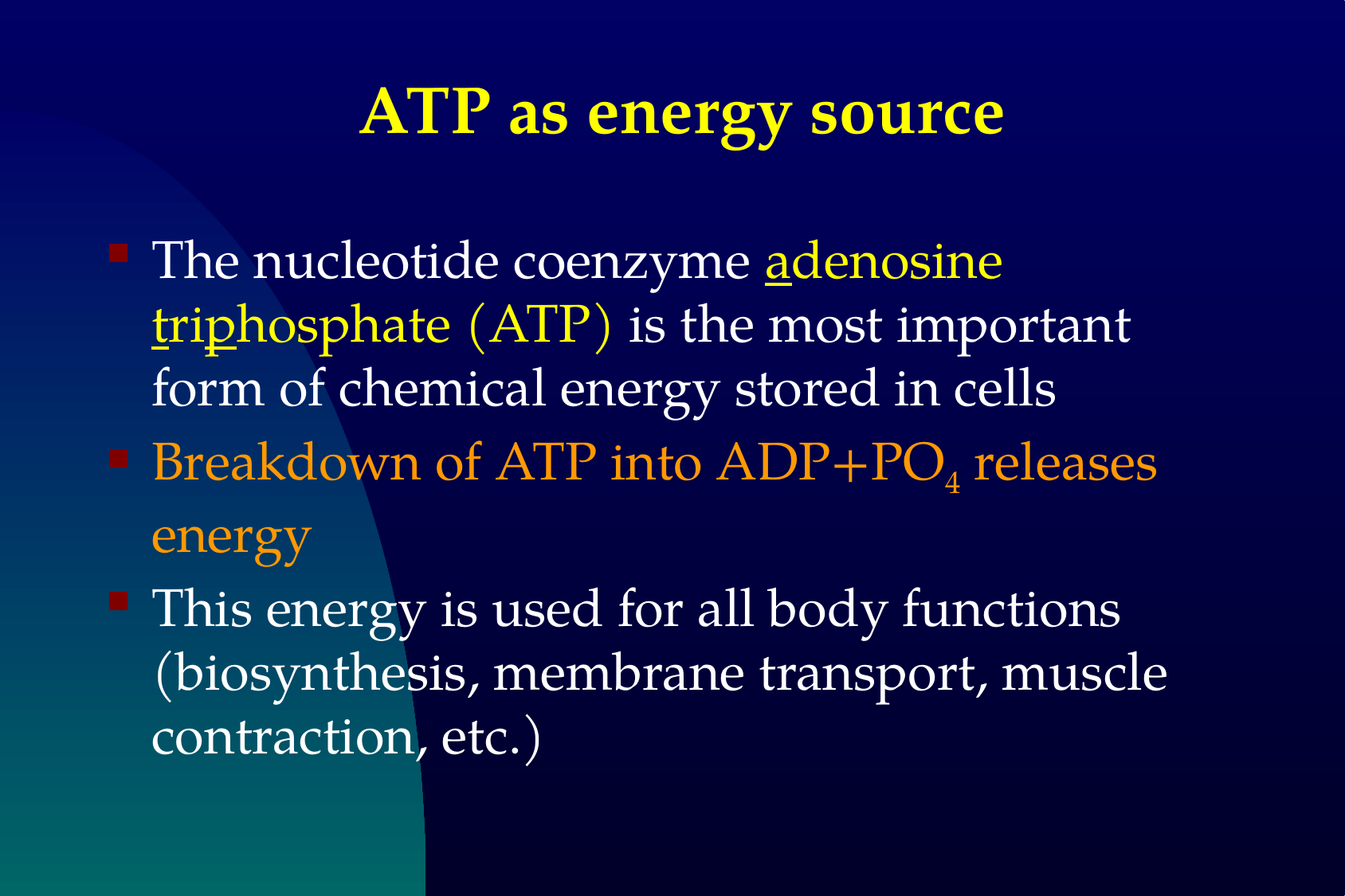

# ATP as energy source
The nucleotide coenzyme adenosine triphosphate (ATP) is the most important form of chemical energy stored in cells
Breakdown of ATP into ADP+PO4 releases energy
This energy is used for all body functions (biosynthesis, membrane transport, muscle contraction, etc.)